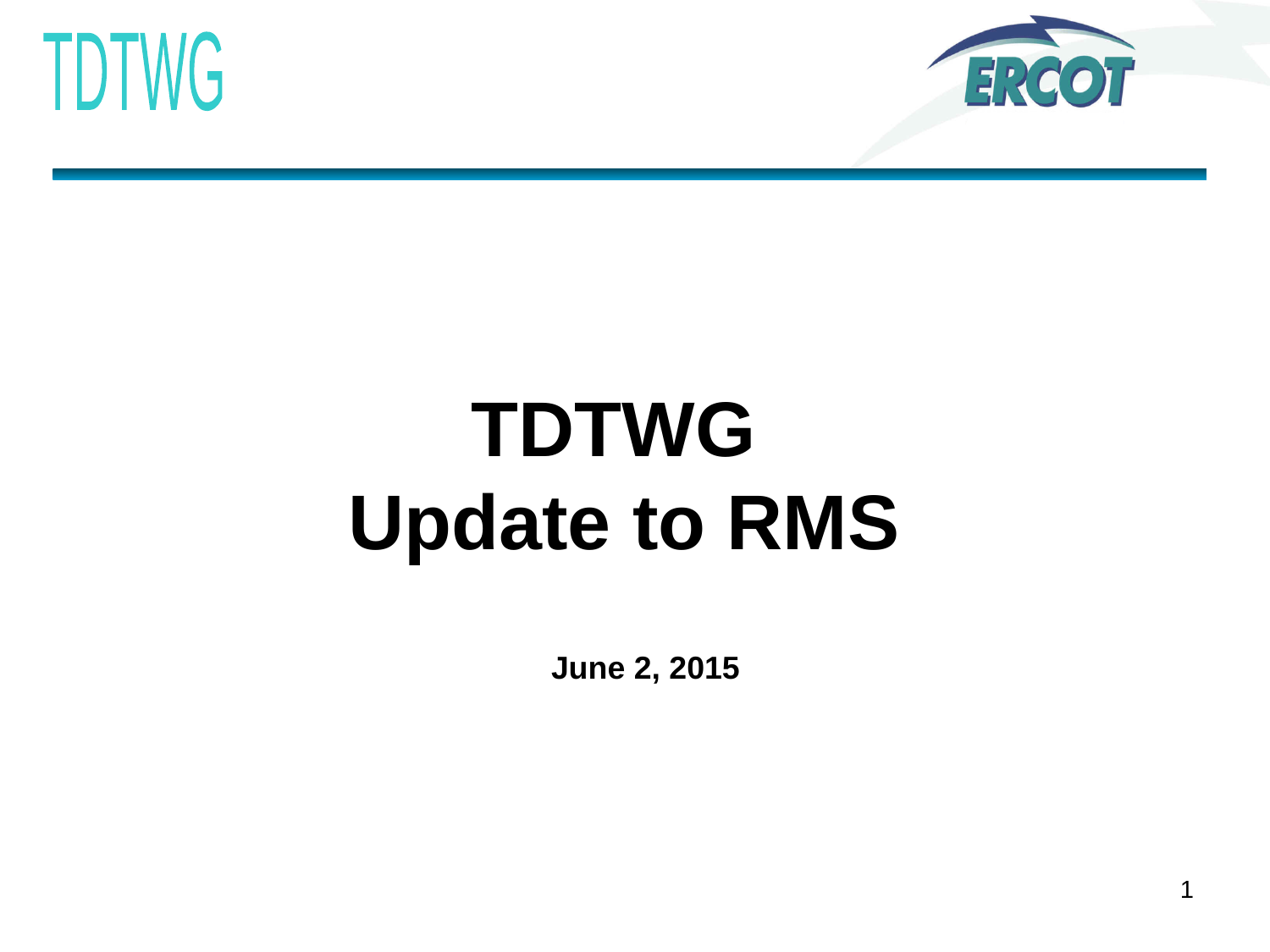

# TDTWG Update to RMS

June 2, 2015

1